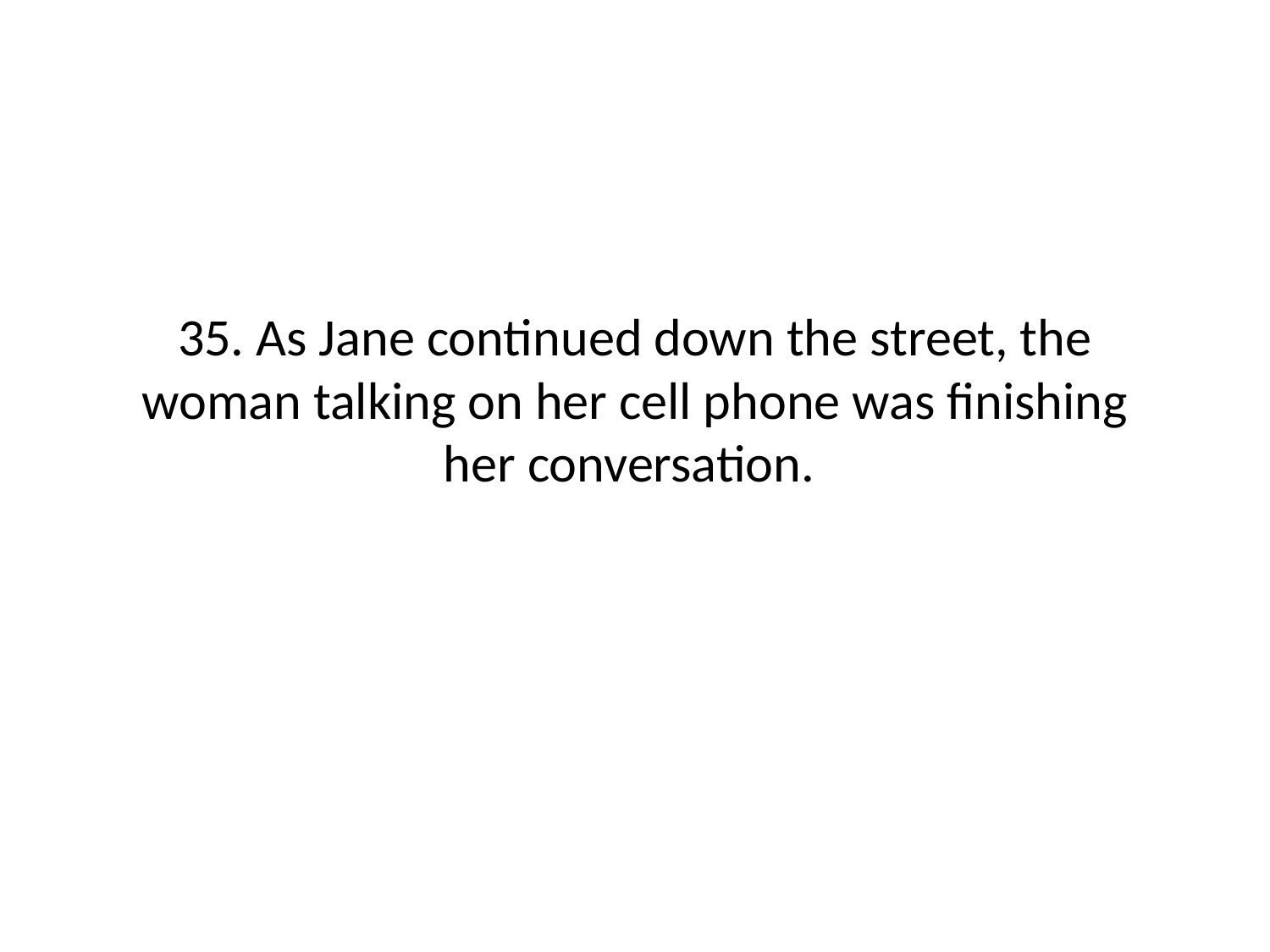

# 35. As Jane continued down the street, the woman talking on her cell phone was finishing her conversation.